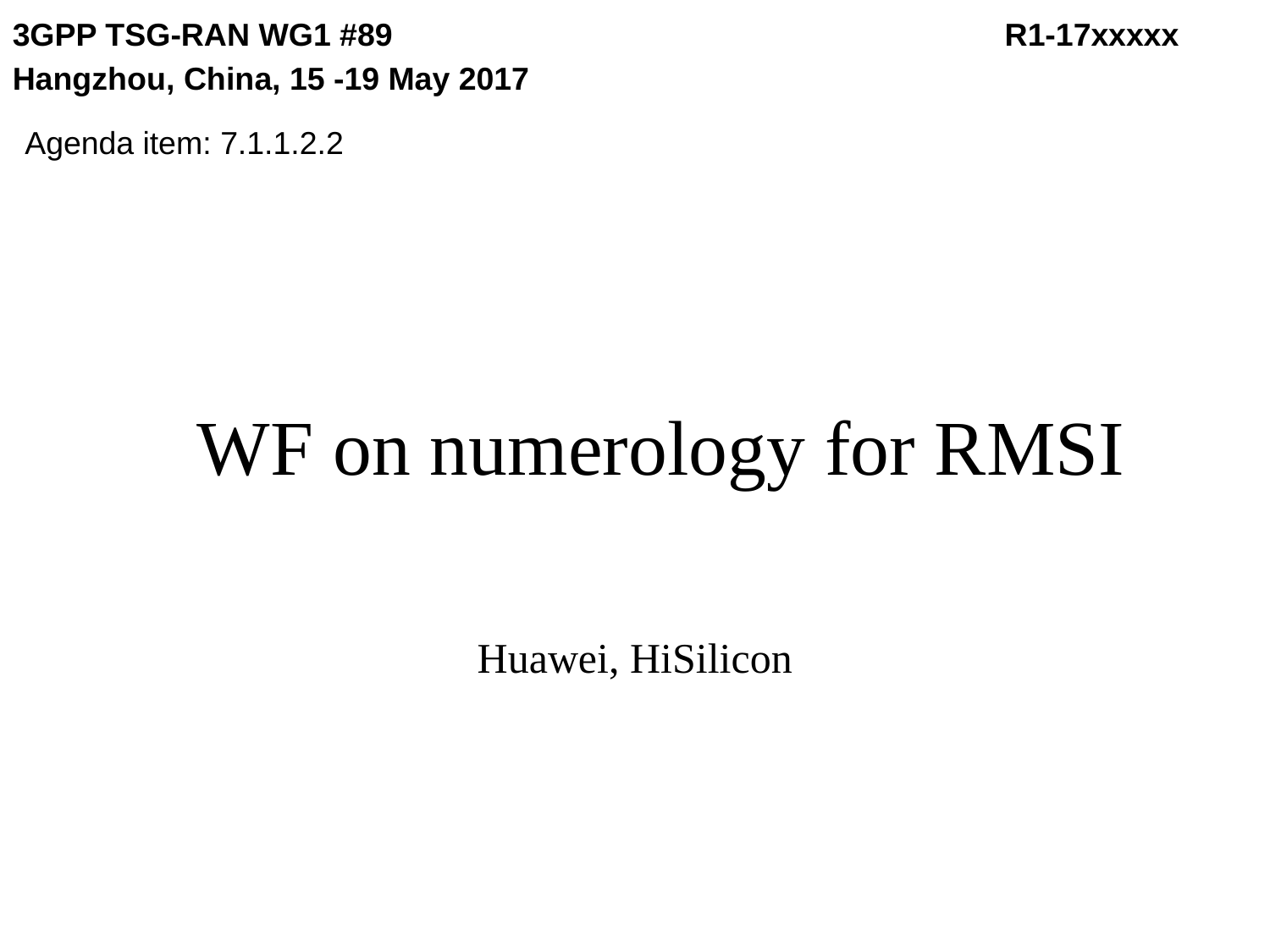

3GPP TSG-RAN WG1 #89       			                          R1-17xxxxx
Hangzhou, China, 15 -19 May 2017
Agenda item: 7.1.1.2.2
# WF on numerology for RMSI
Huawei, HiSilicon